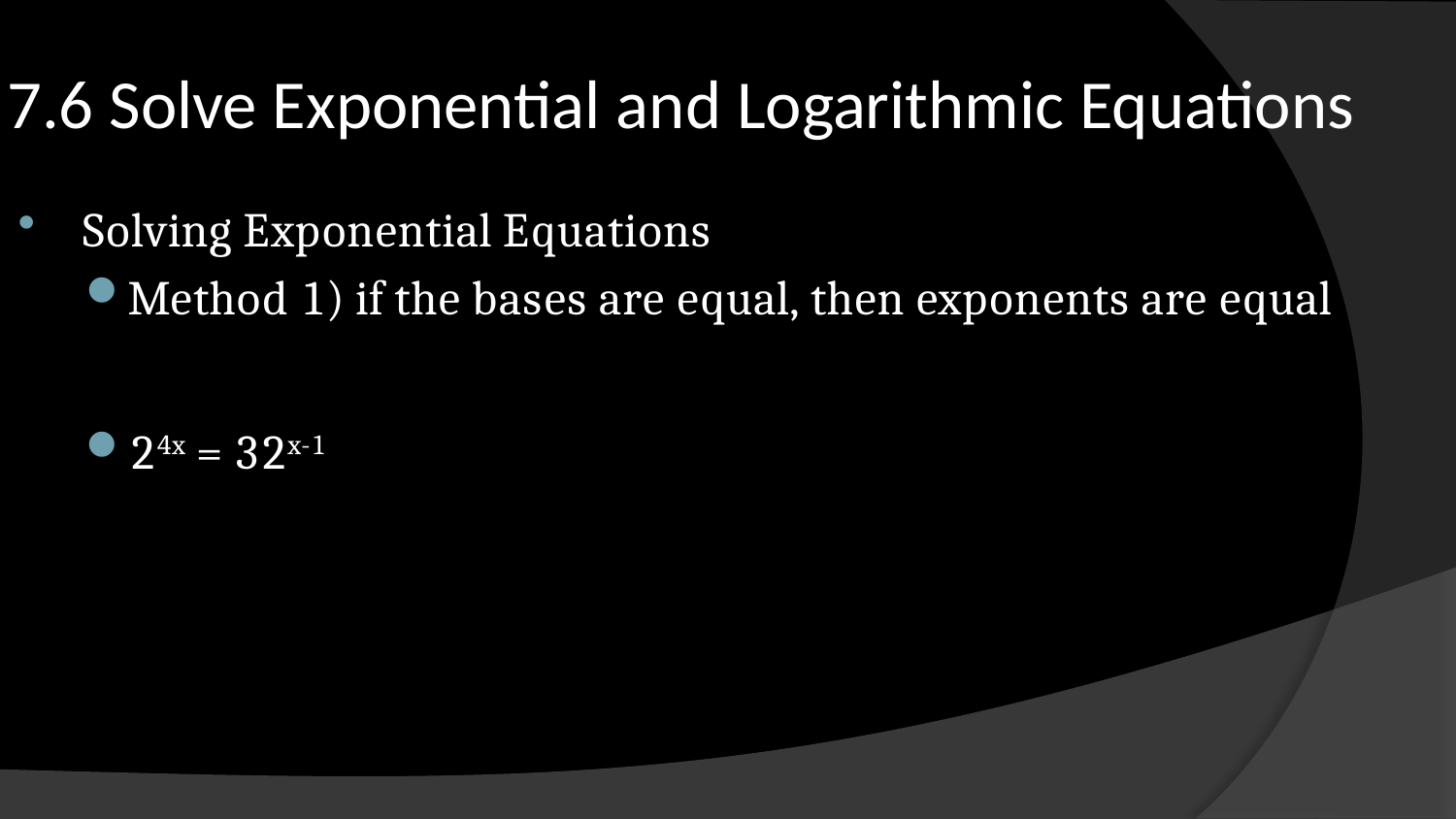

# 7.6 Solve Exponential and Logarithmic Equations
Solving Exponential Equations
Method 1) if the bases are equal, then exponents are equal

24x = 32x-1